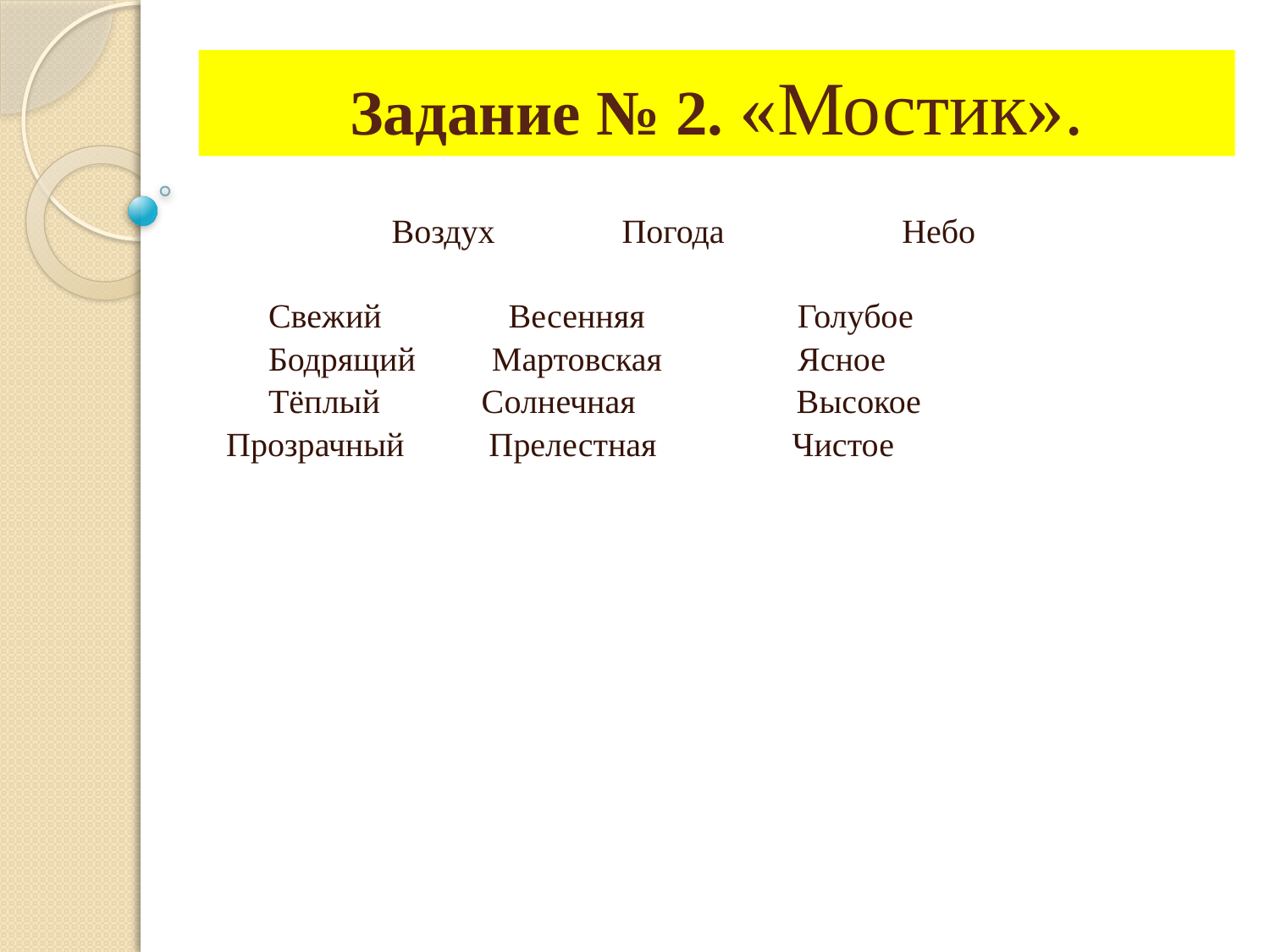

# Задание № 2. «Мостик».

Воздух               Погода                     Небо

           Свежий               Весенняя                  Голубое
           Бодрящий         Мартовская                Ясное
           Тёплый            Солнечная                   Высокое
      Прозрачный          Прелестная                Чистое